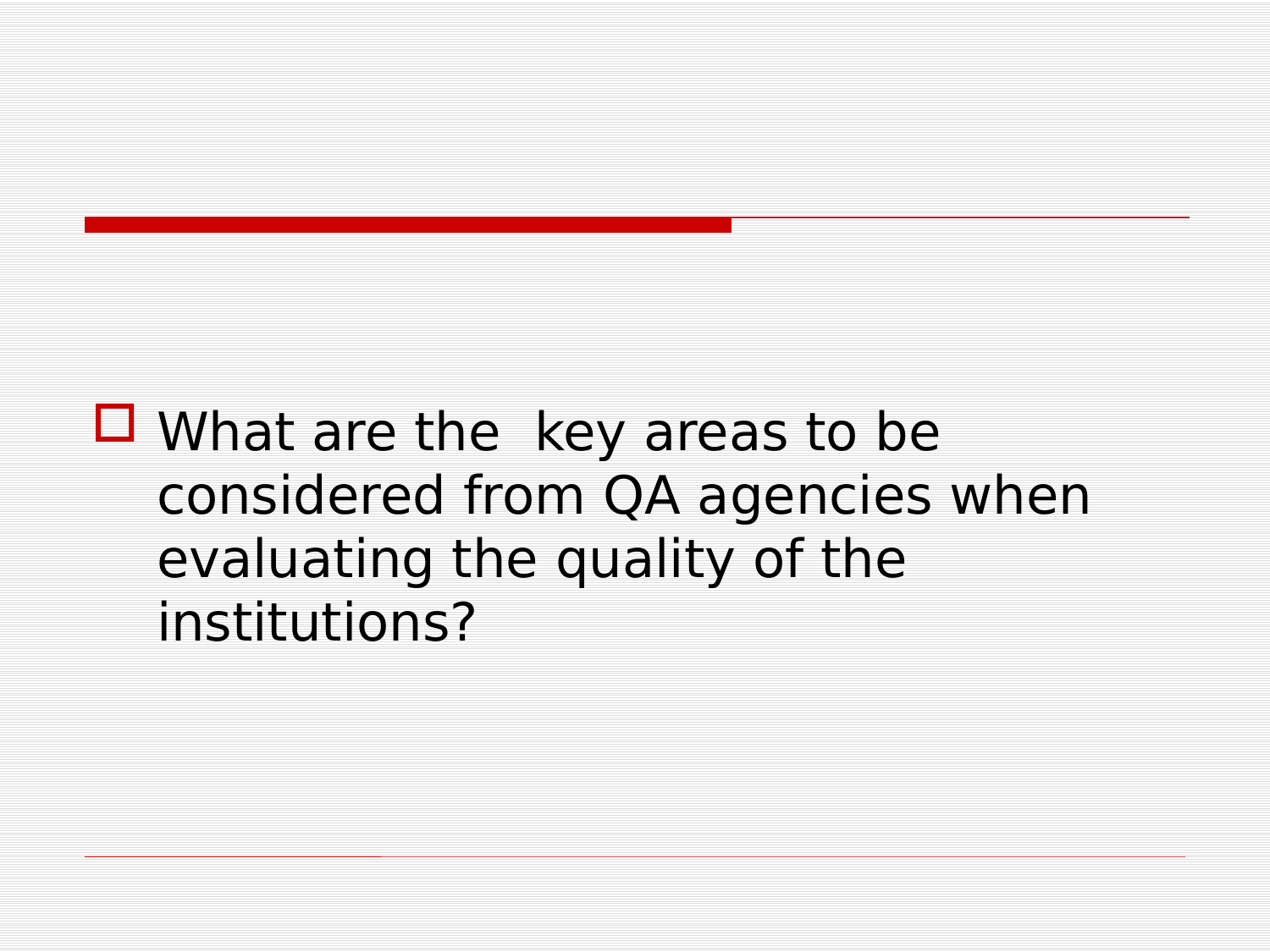

#

What are the  key areas to be considered from QA agencies when evaluating the quality of the institutions?